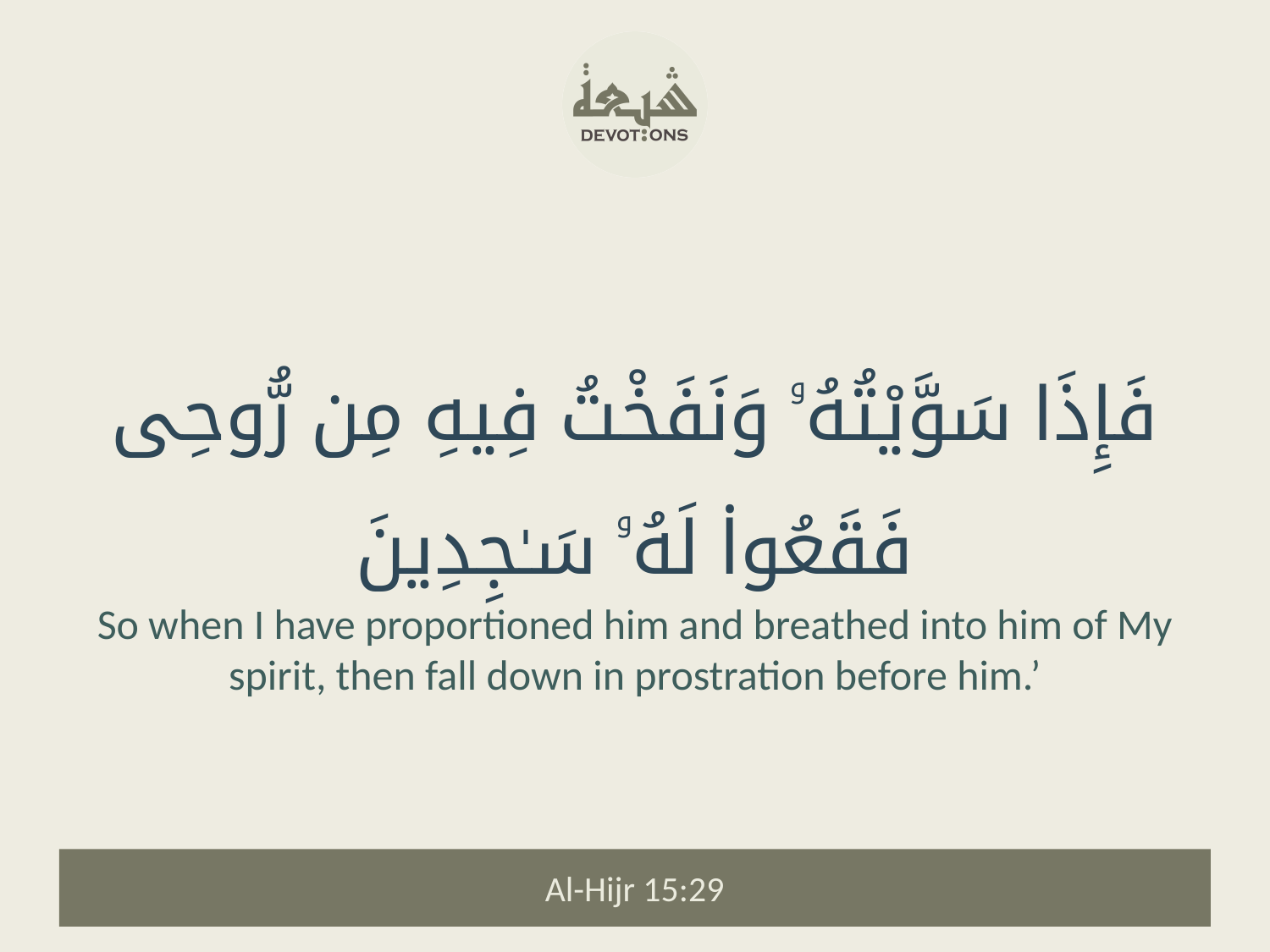

فَإِذَا سَوَّيْتُهُۥ وَنَفَخْتُ فِيهِ مِن رُّوحِى فَقَعُوا۟ لَهُۥ سَـٰجِدِينَ
So when I have proportioned him and breathed into him of My spirit, then fall down in prostration before him.’
Al-Hijr 15:29